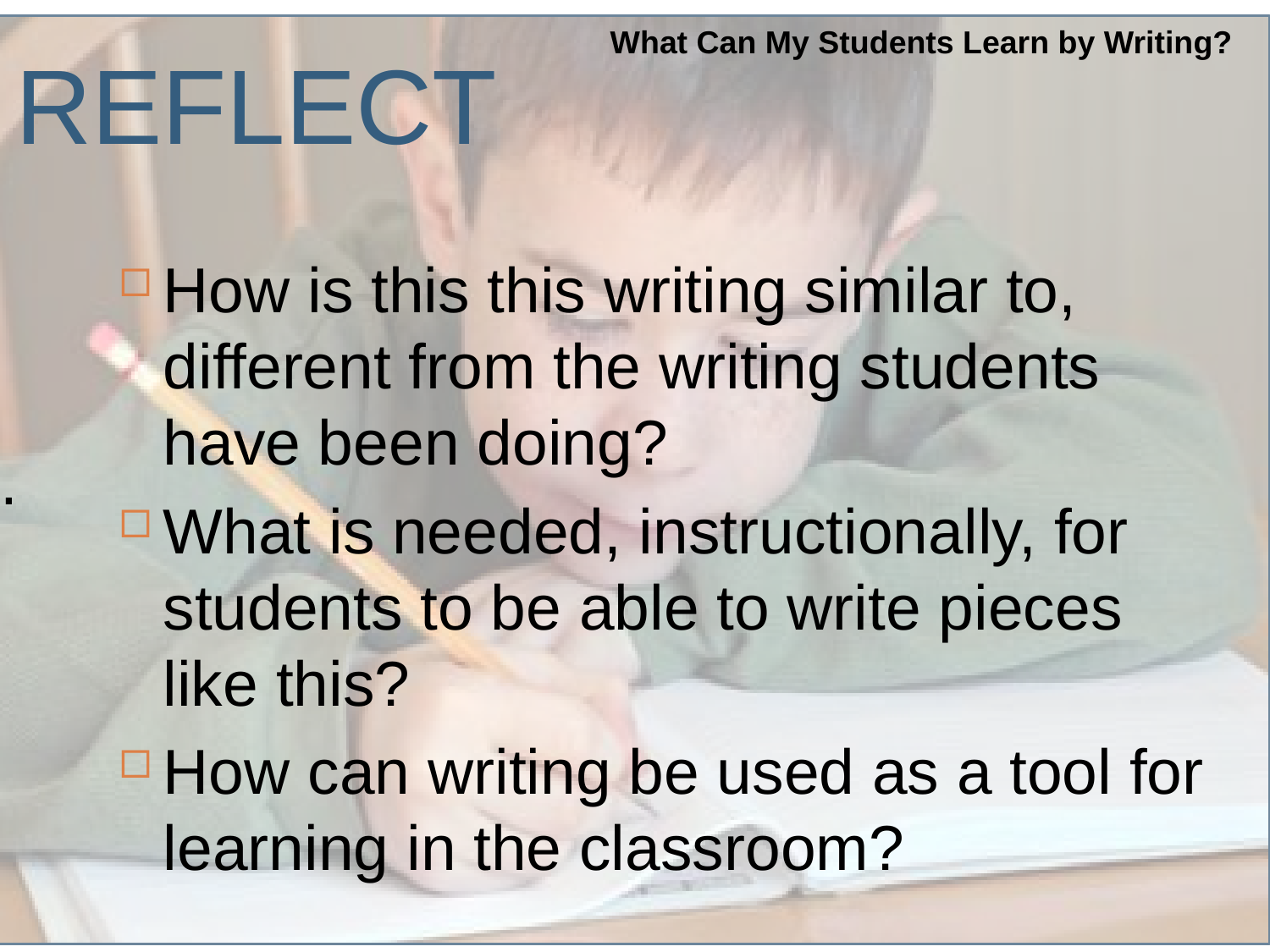

.
What Can My Students Learn by Writing?
REFLECT
How is this this writing similar to, different from the writing students have been doing?
What is needed, instructionally, for students to be able to write pieces like this?
How can writing be used as a tool for learning in the classroom?